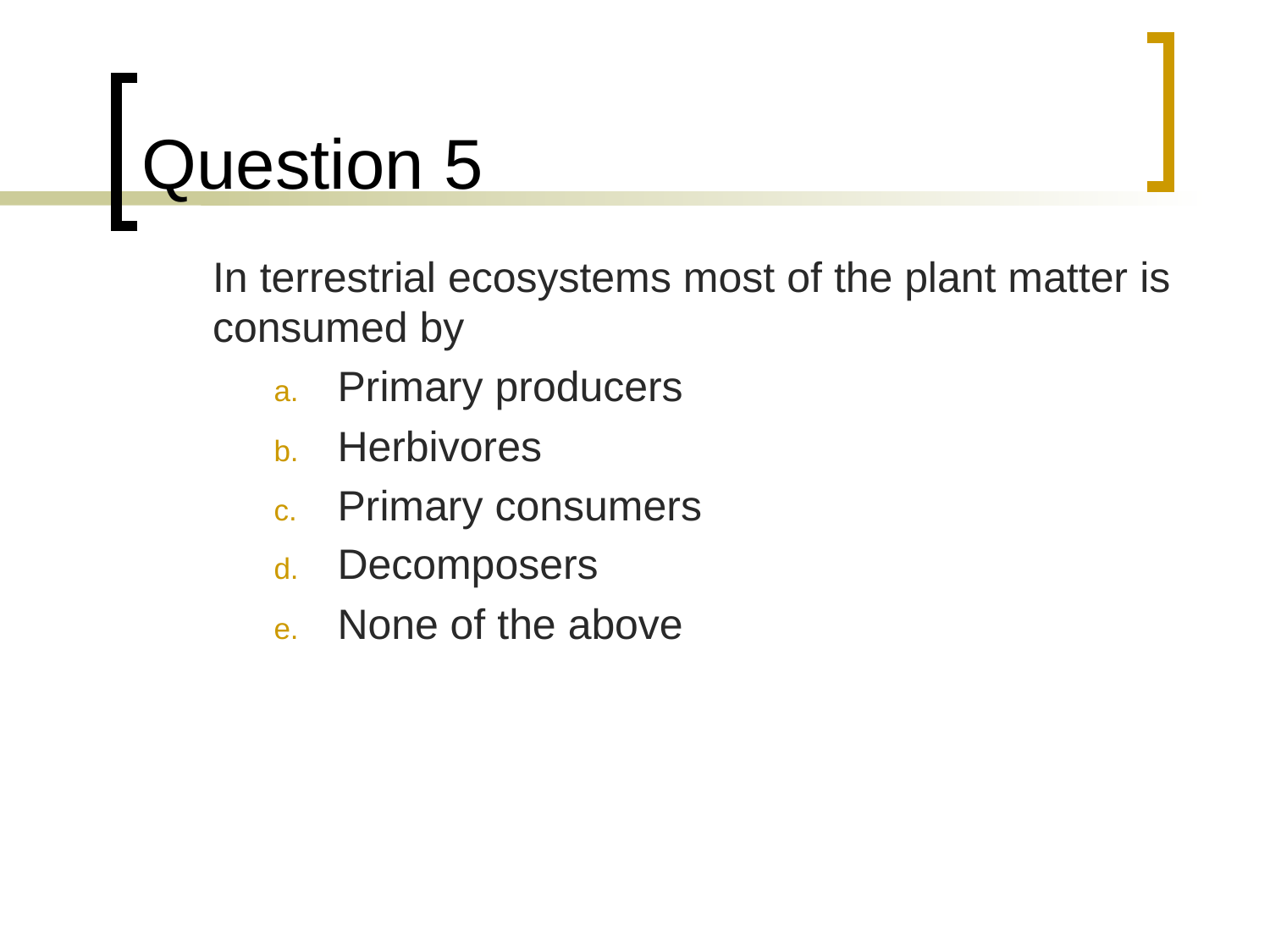

# Question 5
	In terrestrial ecosystems most of the plant matter is consumed by
Primary producers
Herbivores
Primary consumers
Decomposers
None of the above